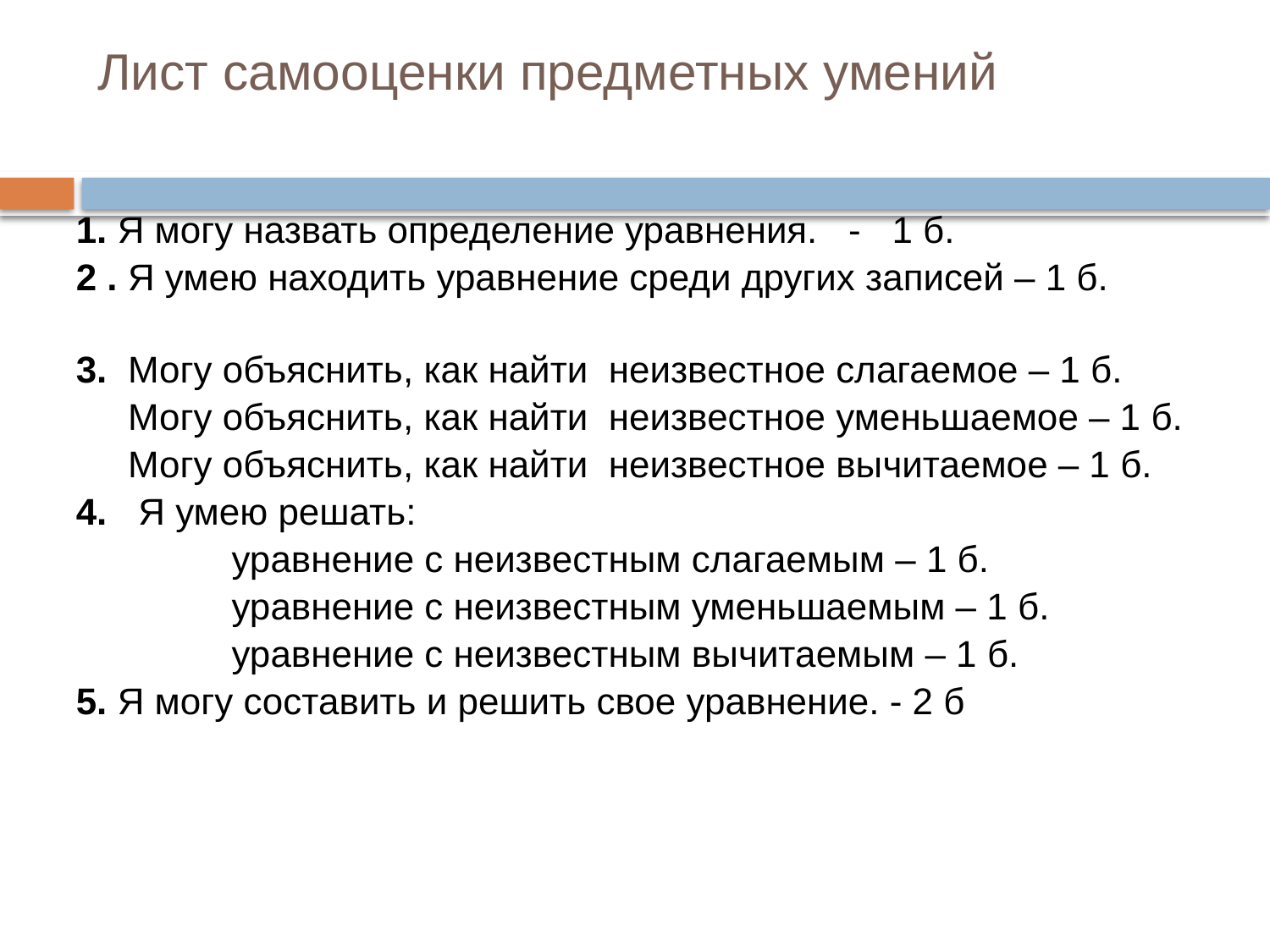

# Лист самооценки предметных умений

1. Я могу назвать определение уравнения.   -   1 б.
2 . Я умею находить уравнение среди других записей – 1 б.
3.  Могу объяснить, как найти  неизвестное слагаемое – 1 б.
     Могу объяснить, как найти  неизвестное уменьшаемое – 1 б.
     Могу объяснить, как найти  неизвестное вычитаемое – 1 б.
4.   Я умею решать:
               уравнение с неизвестным слагаемым – 1 б.
               уравнение с неизвестным уменьшаемым – 1 б.
               уравнение с неизвестным вычитаемым – 1 б.
5. Я могу составить и решить свое уравнение. - 2 б